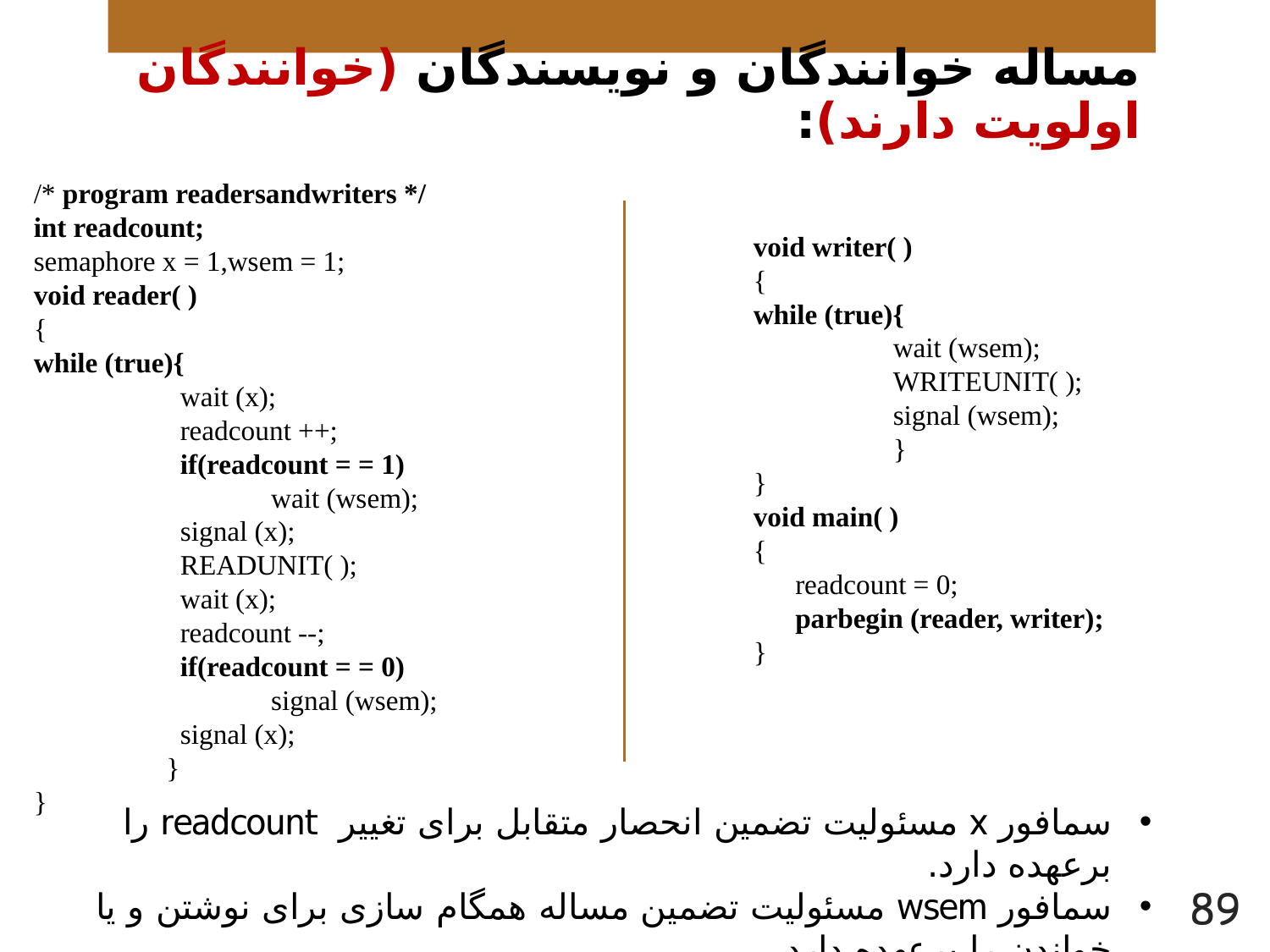

# مساله خوانندگان و نويسندگان (خوانندگان اولويت دارند):
/* program readersandwriters */
int readcount;
semaphore x = 1,wsem = 1;
void reader( )
{
while (true){
                     wait (x);
                     readcount ++;
                     if(readcount = = 1)
                                  wait (wsem);
                     signal (x);
                     READUNIT( );
                     wait (x);
                     readcount --;
                     if(readcount = = 0)
                                  signal (wsem);
                     signal (x);
                   }
}
void writer( )
{
while (true){
                    wait (wsem);
                    WRITEUNIT( );
                    signal (wsem);
                    }
}
void main( )
{
      readcount = 0;
      parbegin (reader, writer);
}
سمافور x مسئولیت تضمین انحصار متقابل برای تغییر  readcount را برعهده دارد.
سمافور wsem مسئولیت تضمین مساله همگام سازی برای نوشتن و یا خواندن را برعهده دارد.
اگر حداقل یک خواننده درحال خواندن باشد، به نویسندگان اجازه نوشتن داده نخواهد شد!
89